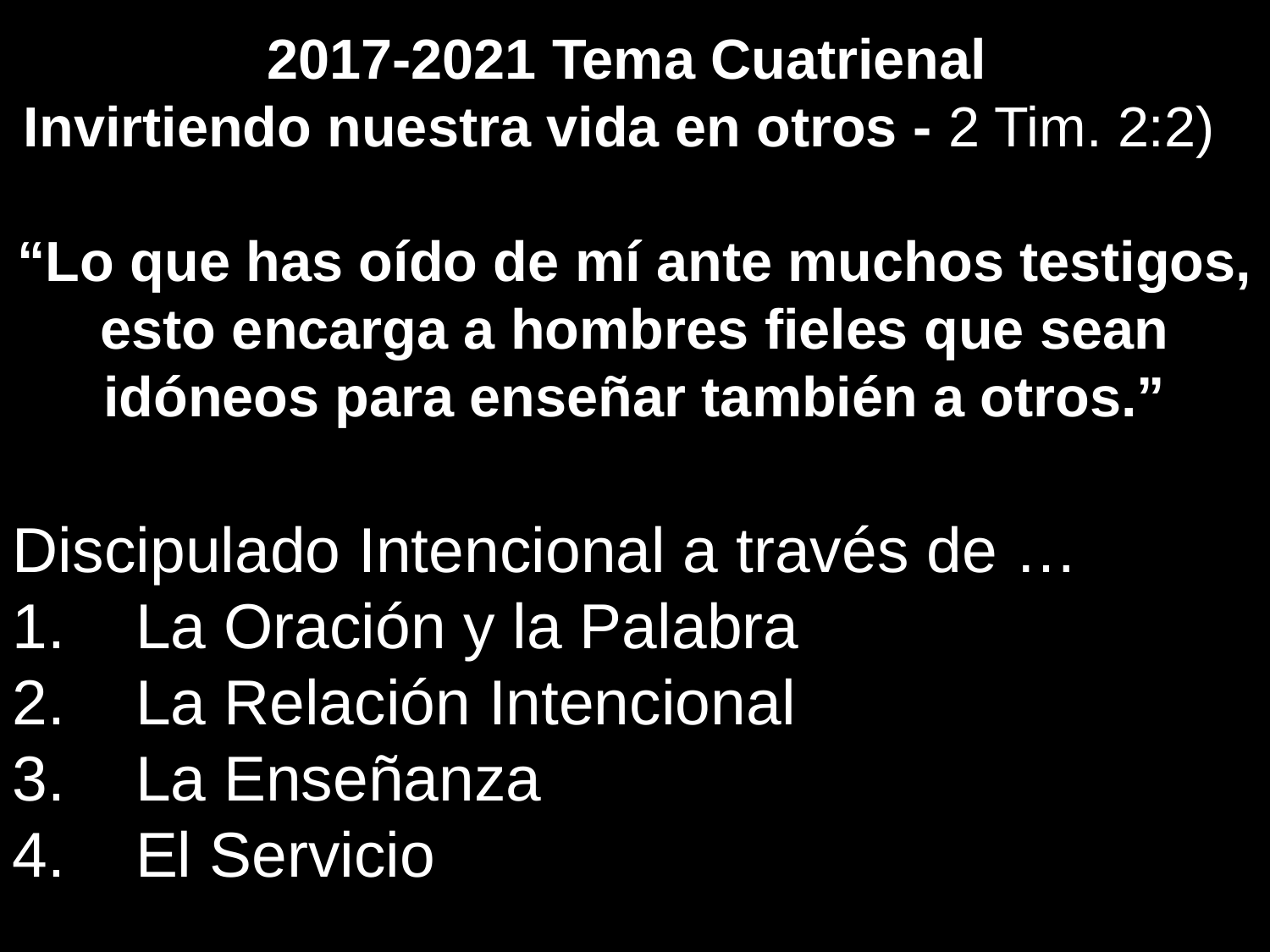

2017-2021 Tema Cuatrienal
Invirtiendo nuestra vida en otros - 2 Tim. 2:2)

“Lo que has oído de mí ante muchos testigos, esto encarga a hombres fieles que sean idóneos para enseñar también a otros.”

Discipulado Intencional a través de …
1.    La Oración y la Palabra
2.    La Relación Intencional
3.    La Enseñanza
4.    El Servicio